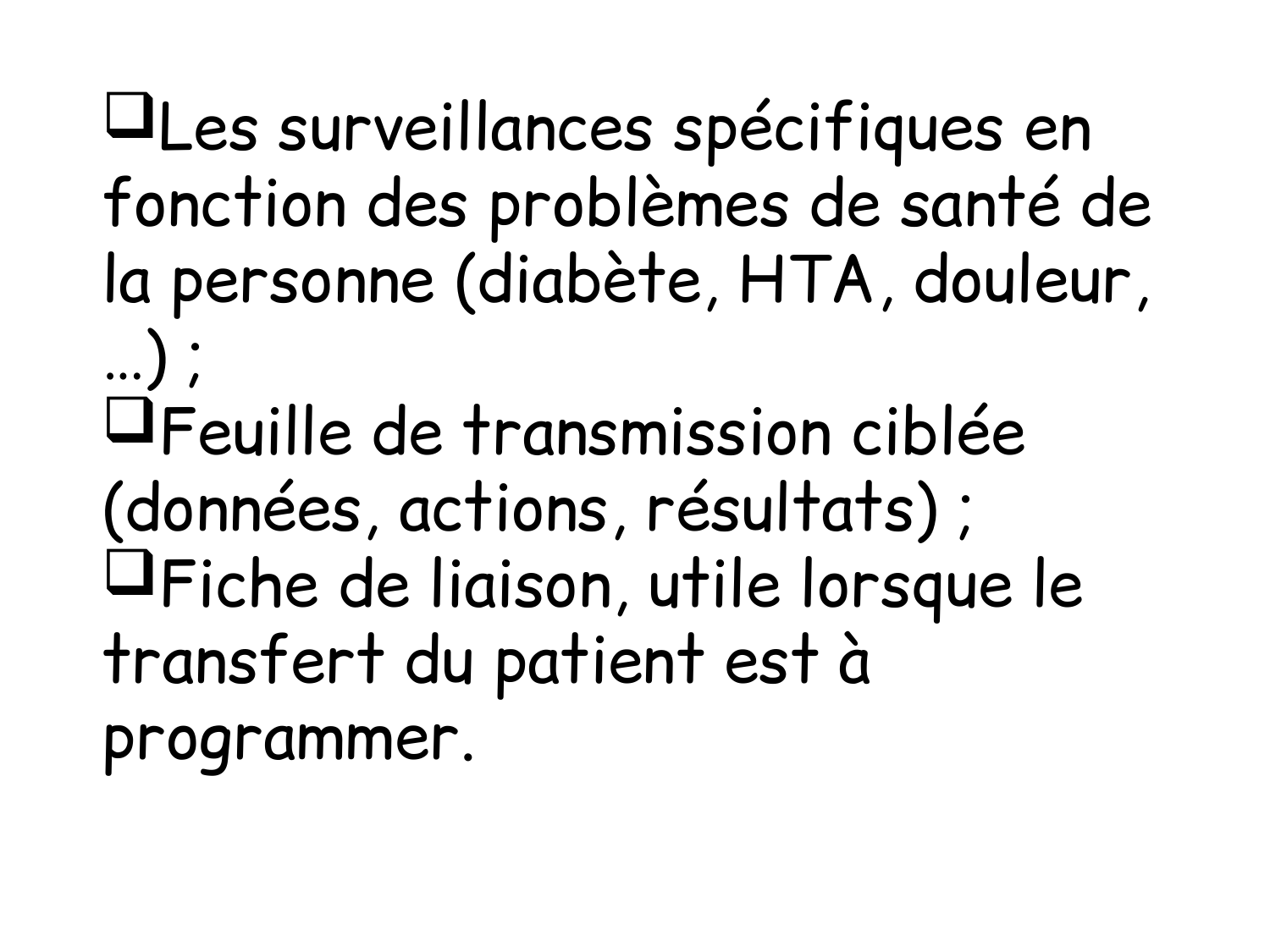

Les surveillances spécifiques en fonction des problèmes de santé de la personne (diabète, HTA, douleur,…) ;
Feuille de transmission ciblée (données, actions, résultats) ;
Fiche de liaison, utile lorsque le transfert du patient est à programmer.